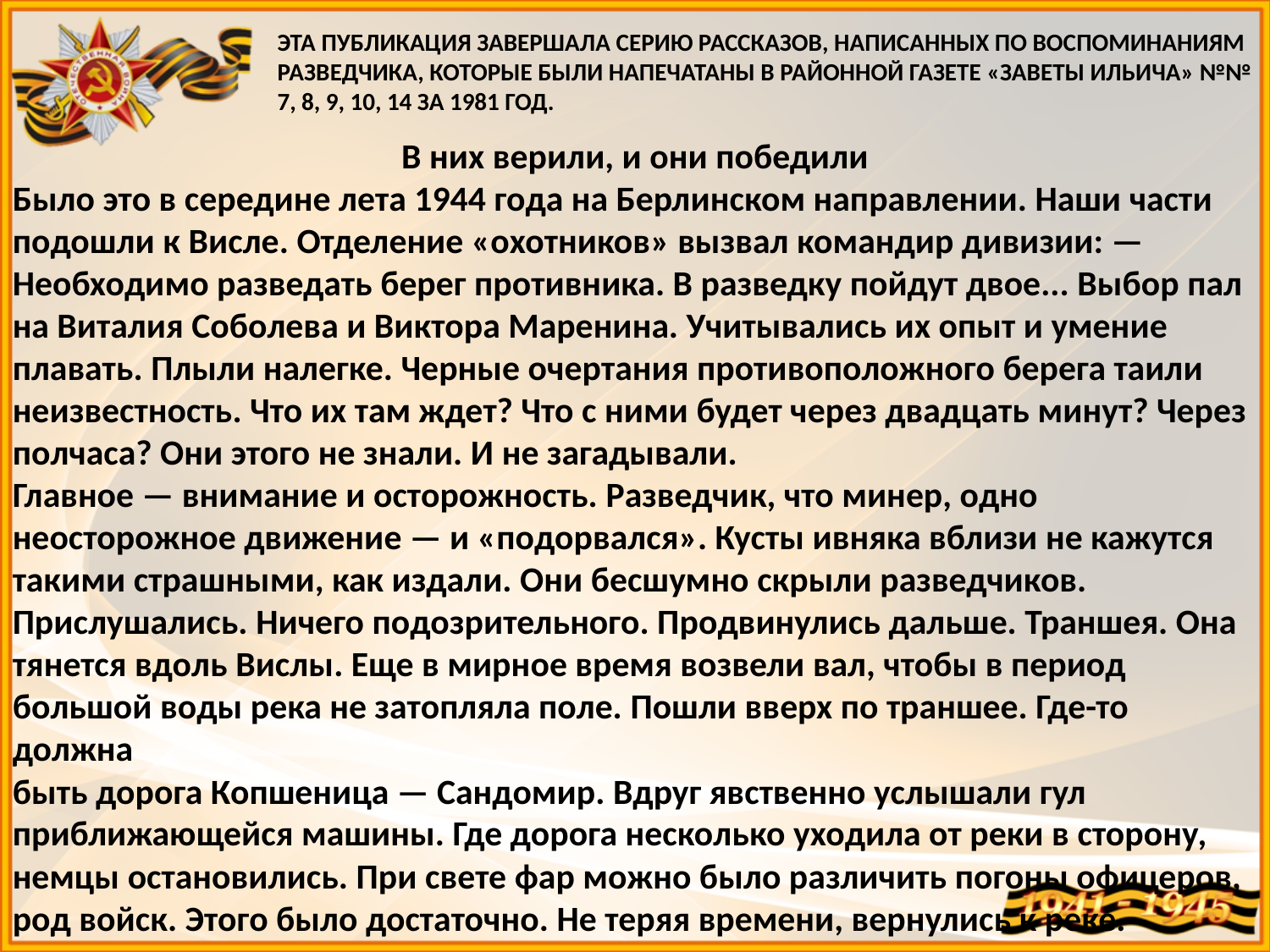

# Эта публикация завершала серию рассказов, написанных по воспоминаниям разведчика, которые были напечатаны в районной газете «Заветы Ильича» №№ 7, 8, 9, 10, 14 за 1981 год.
В них верили, и они победили
Было это в середине лета 1944 года на Берлинском направлении. Наши части подошли к Висле. Отделение «охотников» вызвал командир дивизии: — Необходимо разведать берег противника. В разведку пойдут двое... Выбор пал на Виталия Соболева и Виктора Маренина. Учитывались их опыт и умение плавать. Плыли налегке. Черные очертания противоположного берега таили неизвестность. Что их там ждет? Что с ними будет через двадцать минут? Через полчаса? Они этого не знали. И не загадывали.
Главное — внимание и осторожность. Разведчик, что минер, одно неосторожное движение — и «подорвался». Кусты ивняка вблизи не кажутся такими страшными, как издали. Они бесшумно скрыли разведчиков. Прислушались. Ничего подозрительного. Продвинулись дальше. Траншея. Она тянется вдоль Вислы. Еще в мирное время возвели вал, чтобы в период большой воды река не затопляла поле. Пошли вверх по траншее. Где-то должна
быть дорога Копшеница — Сандомир. Вдруг явственно услышали гул приближающейся машины. Где дорога несколько уходила от реки в сторону, немцы остановились. При свете фар можно было различить погоны офицеров, род войск. Этого было достаточно. Не теряя времени, вернулись к реке.